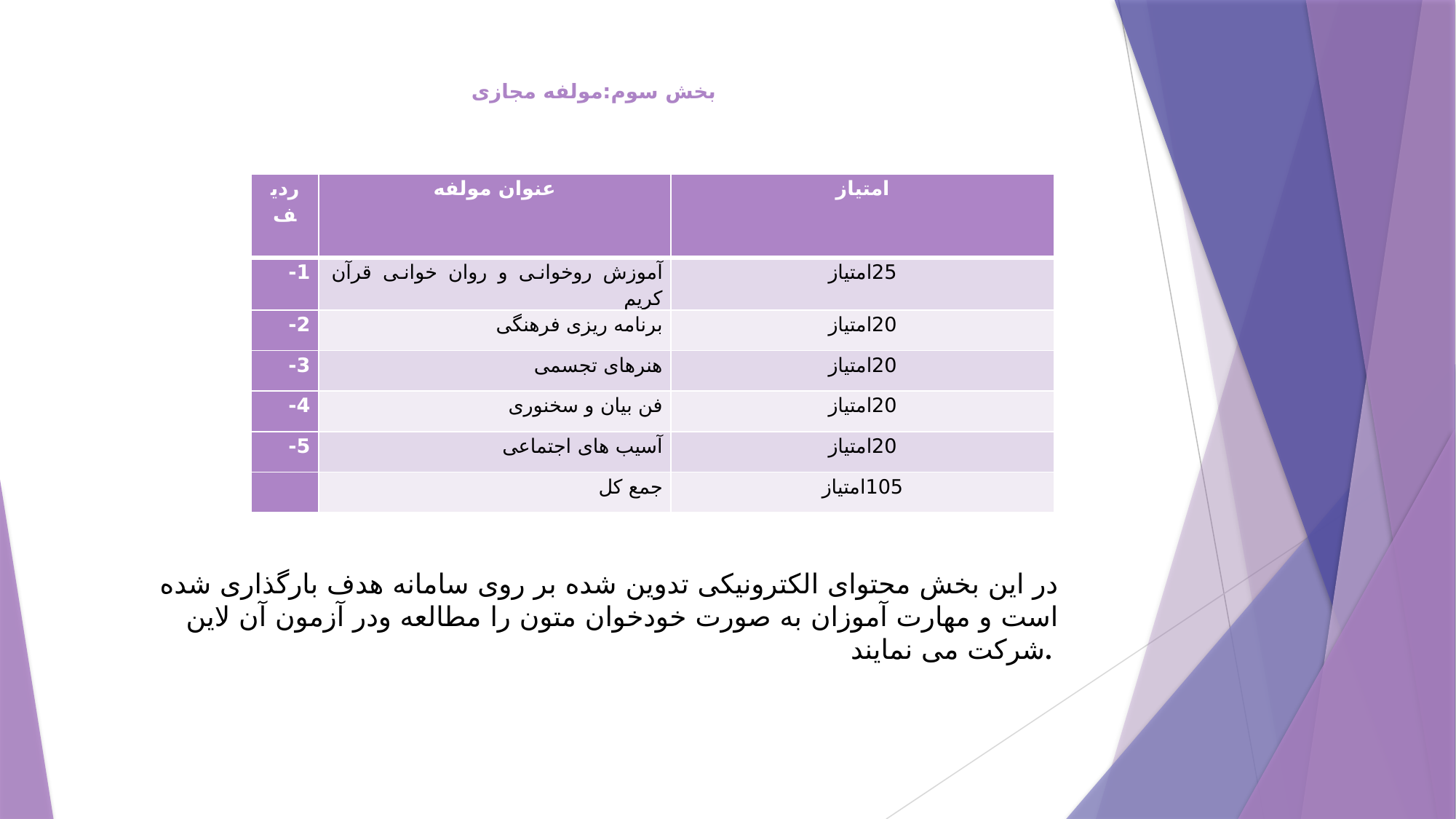

# بخش سوم:مولفه مجازی
| ردیف | عنوان مولفه | امتیاز |
| --- | --- | --- |
| 1- | آموزش روخوانی و روان خوانی قرآن کریم | 25امتیاز |
| 2- | برنامه ریزی فرهنگی | 20امتیاز |
| 3- | هنرهای تجسمی | 20امتیاز |
| 4- | فن بیان و سخنوری | 20امتیاز |
| 5- | آسیب های اجتماعی | 20امتیاز |
|  | جمع کل | 105امتیاز |
در این بخش محتوای الکترونیکی تدوین شده بر روی سامانه هدف بارگذاری شده است و مهارت آموزان به صورت خودخوان متون را مطالعه ودر آزمون آن لاین شرکت می نمایند.